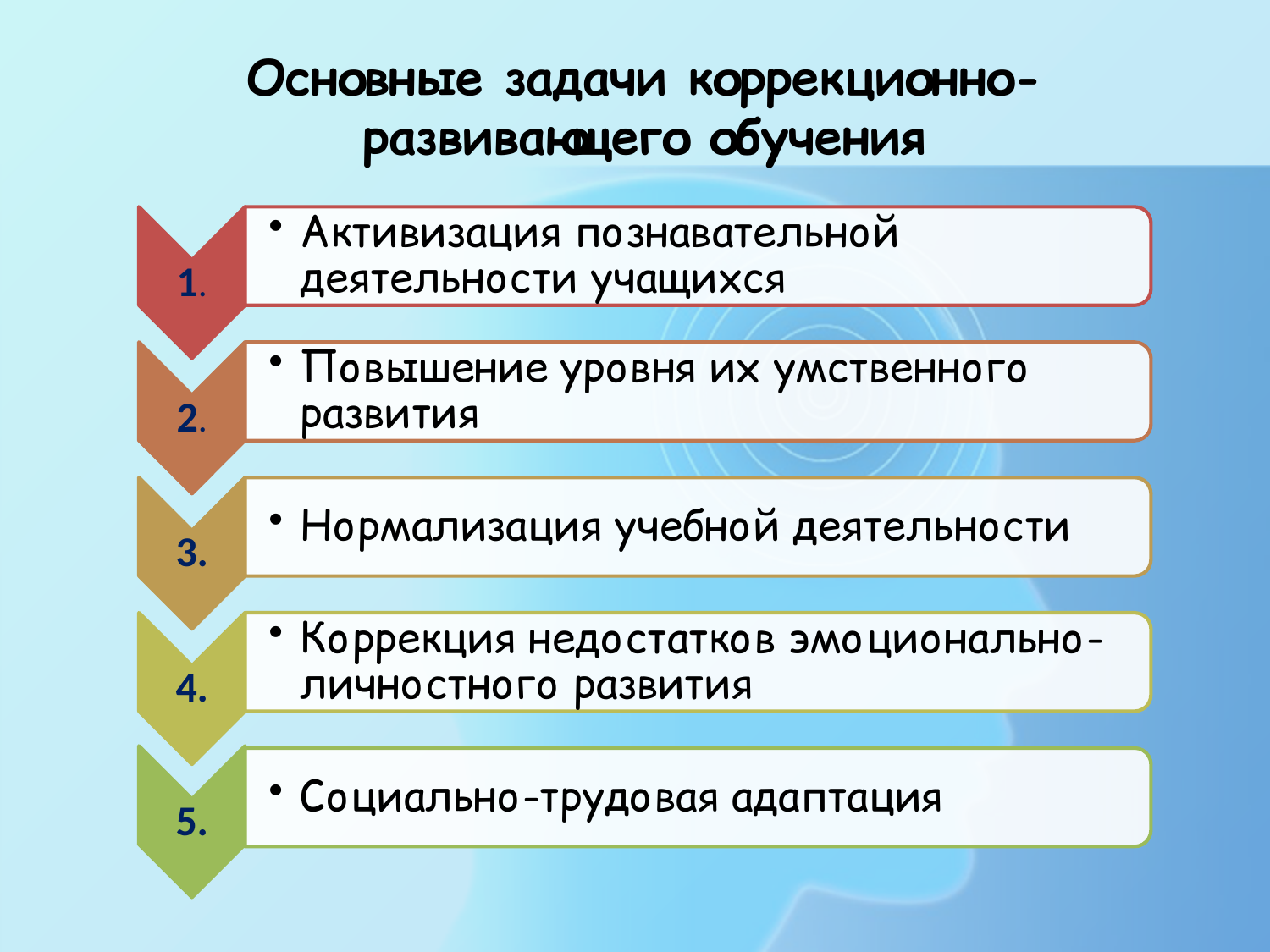

Основные задачи коррекционно-развивающего обучения
1.
Активизация познавательной деятельности учащихся
2.
Повышение уровня их умственного развития
3.
Нормализация учебной деятельности
4.
Коррекция недостатков эмоционально-личностного развития
5.
Социально-трудовая адаптация